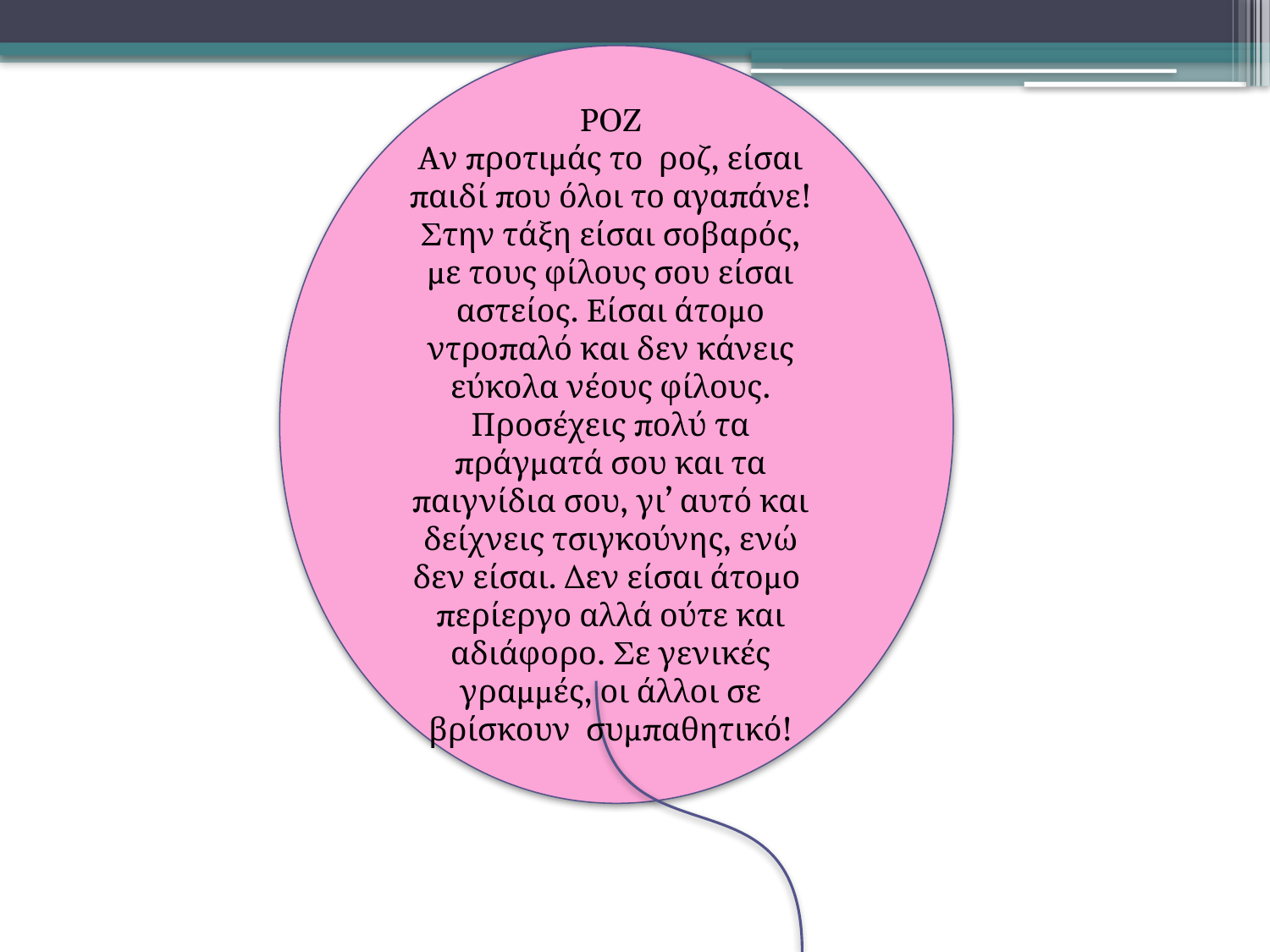

ΡΟΖ
Αν προτιμάς το  ροζ, είσαι παιδί που όλοι το αγαπάνε!
Στην τάξη είσαι σοβαρός, με τους φίλους σου είσαι αστείος. Είσαι άτομο ντροπαλό και δεν κάνεις εύκολα νέους φίλους. Προσέχεις πολύ τα πράγματά σου και τα παιγνίδια σου, γι’ αυτό και δείχνεις τσιγκούνης, ενώ δεν είσαι. Δεν είσαι άτομο  περίεργο αλλά ούτε και αδιάφορο. Σε γενικές γραμμές, οι άλλοι σε βρίσκουν  συμπαθητικό!